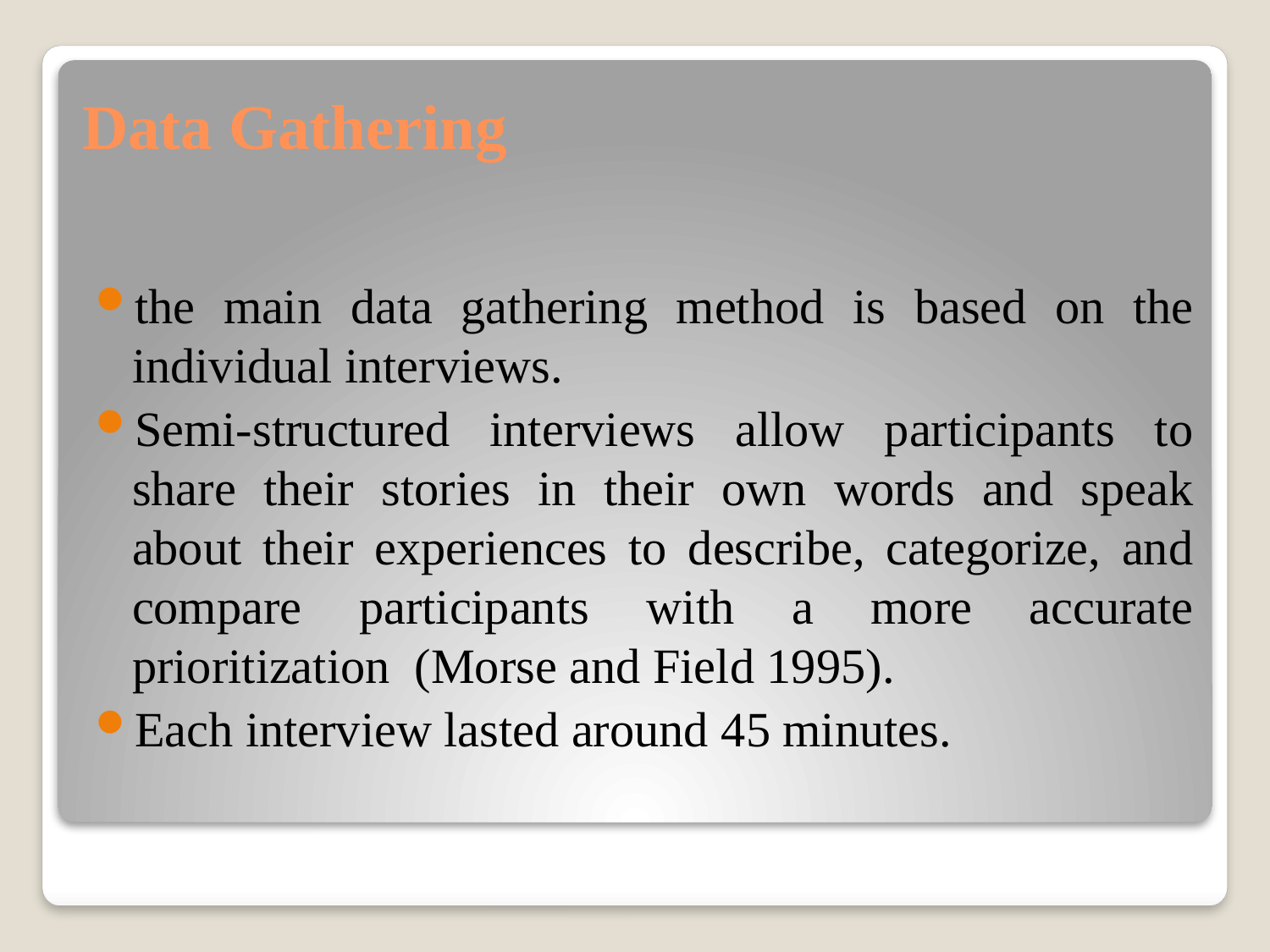

# Data Gathering

the main data gathering method is based on the individual interviews.
Semi-structured interviews allow participants to share their stories in their own words and speak about their experiences to describe, categorize, and compare participants with a more accurate prioritization  (Morse and Field 1995).
Each interview lasted around 45 minutes.